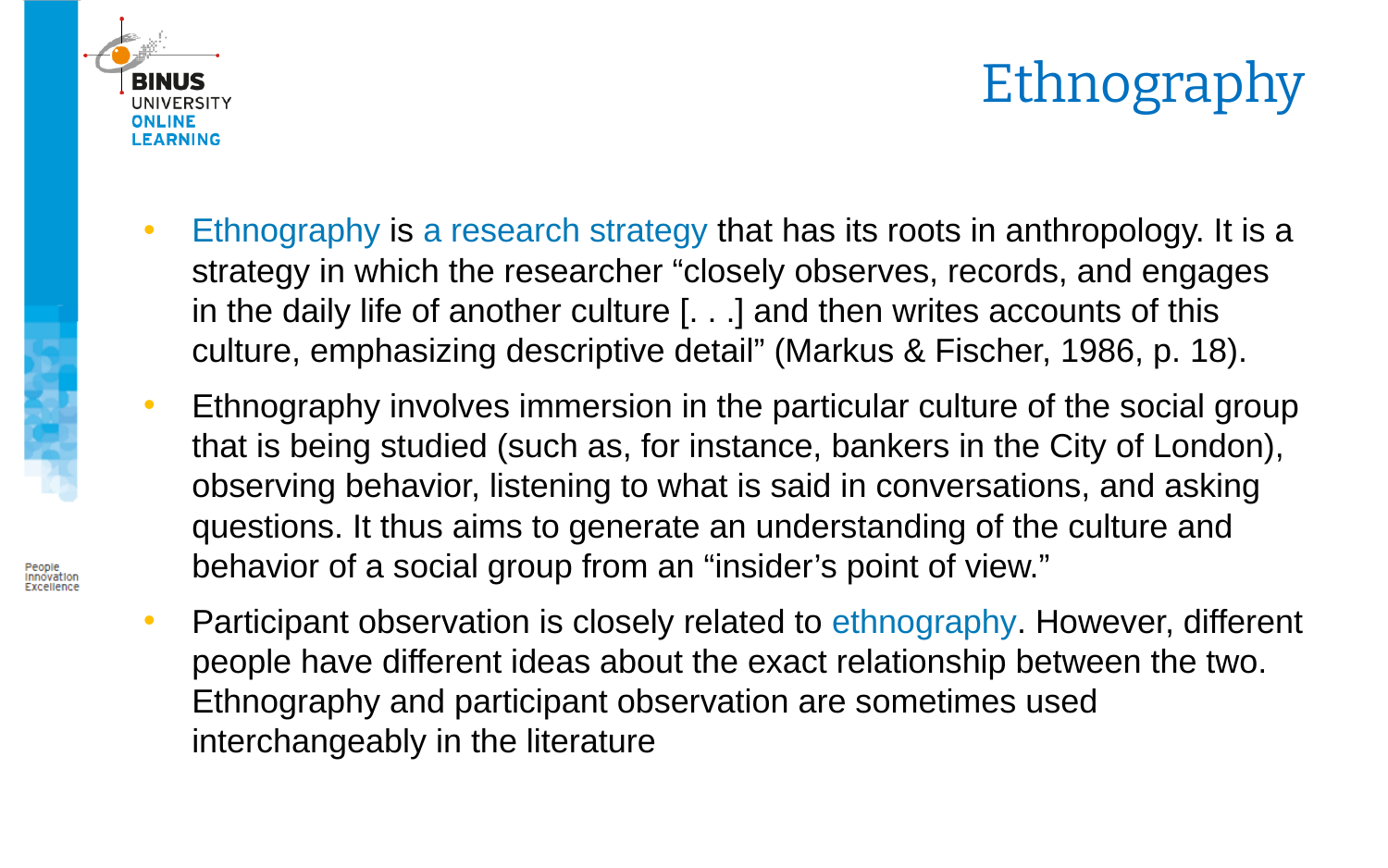

# Ethnography
Ethnography is a research strategy that has its roots in anthropology. It is a strategy in which the researcher “closely observes, records, and engages in the daily life of another culture [. . .] and then writes accounts of this culture, emphasizing descriptive detail” (Markus & Fischer, 1986, p. 18).
Ethnography involves immersion in the particular culture of the social group that is being studied (such as, for instance, bankers in the City of London), observing behavior, listening to what is said in conversations, and asking questions. It thus aims to generate an understanding of the culture and behavior of a social group from an “insider’s point of view.”
Participant observation is closely related to ethnography. However, different people have different ideas about the exact relationship between the two. Ethnography and participant observation are sometimes used interchangeably in the literature